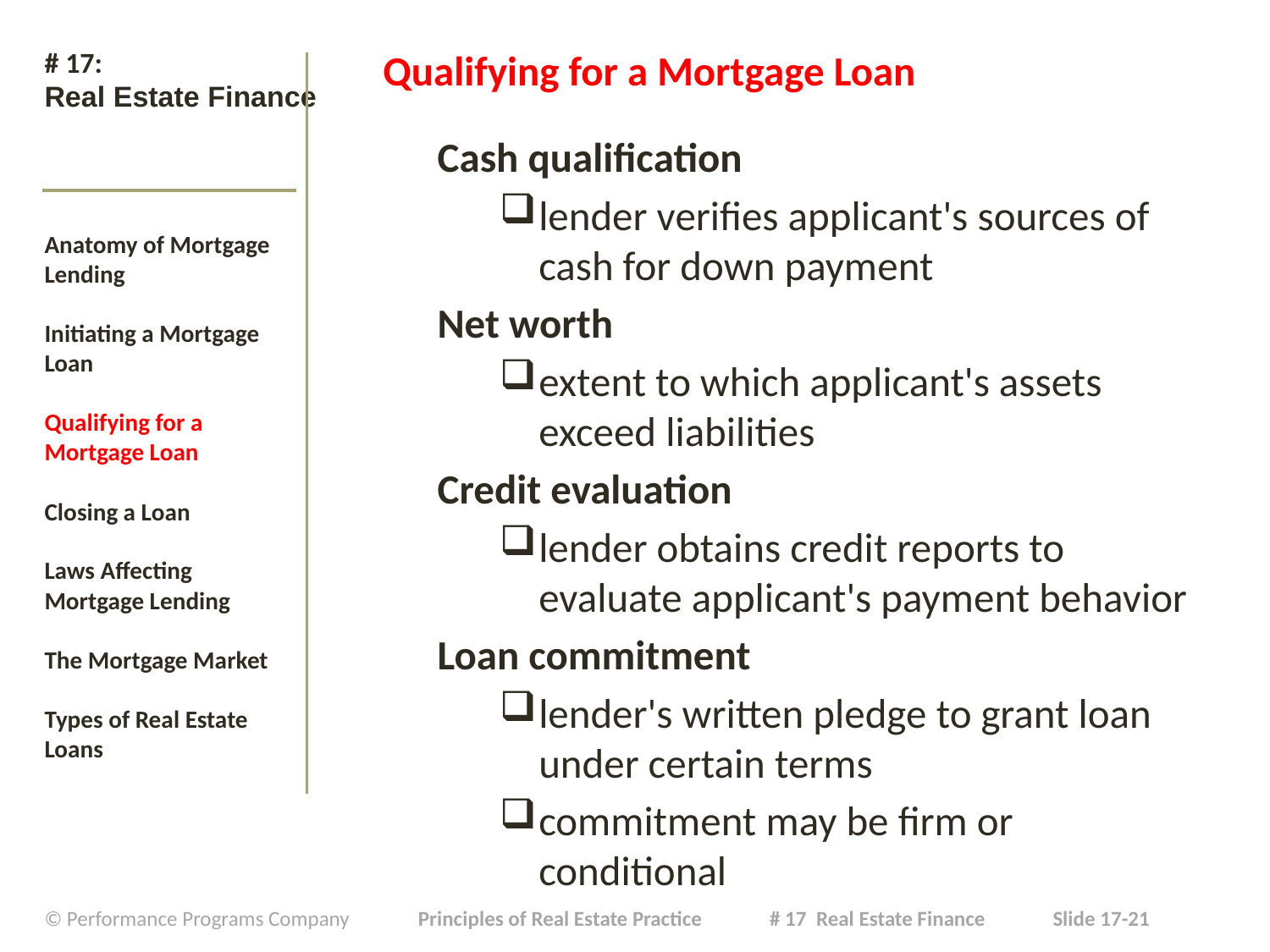

# # 17: Real Estate Finance
Qualifying for a Mortgage Loan

Cash qualification
lender verifies applicant's sources of cash for down payment
Net worth
extent to which applicant's assets exceed liabilities
Credit evaluation
lender obtains credit reports to evaluate applicant's payment behavior
Loan commitment
lender's written pledge to grant loan under certain terms
commitment may be firm or conditional

Anatomy of Mortgage Lending

Initiating a Mortgage Loan

Qualifying for a Mortgage Loan

Closing a Loan

Laws Affecting Mortgage Lending

The Mortgage Market

Types of Real Estate Loans

| © Performance Programs Company Principles of Real Estate Practice # 17 Real Estate Finance Slide 17-21 |
| --- |